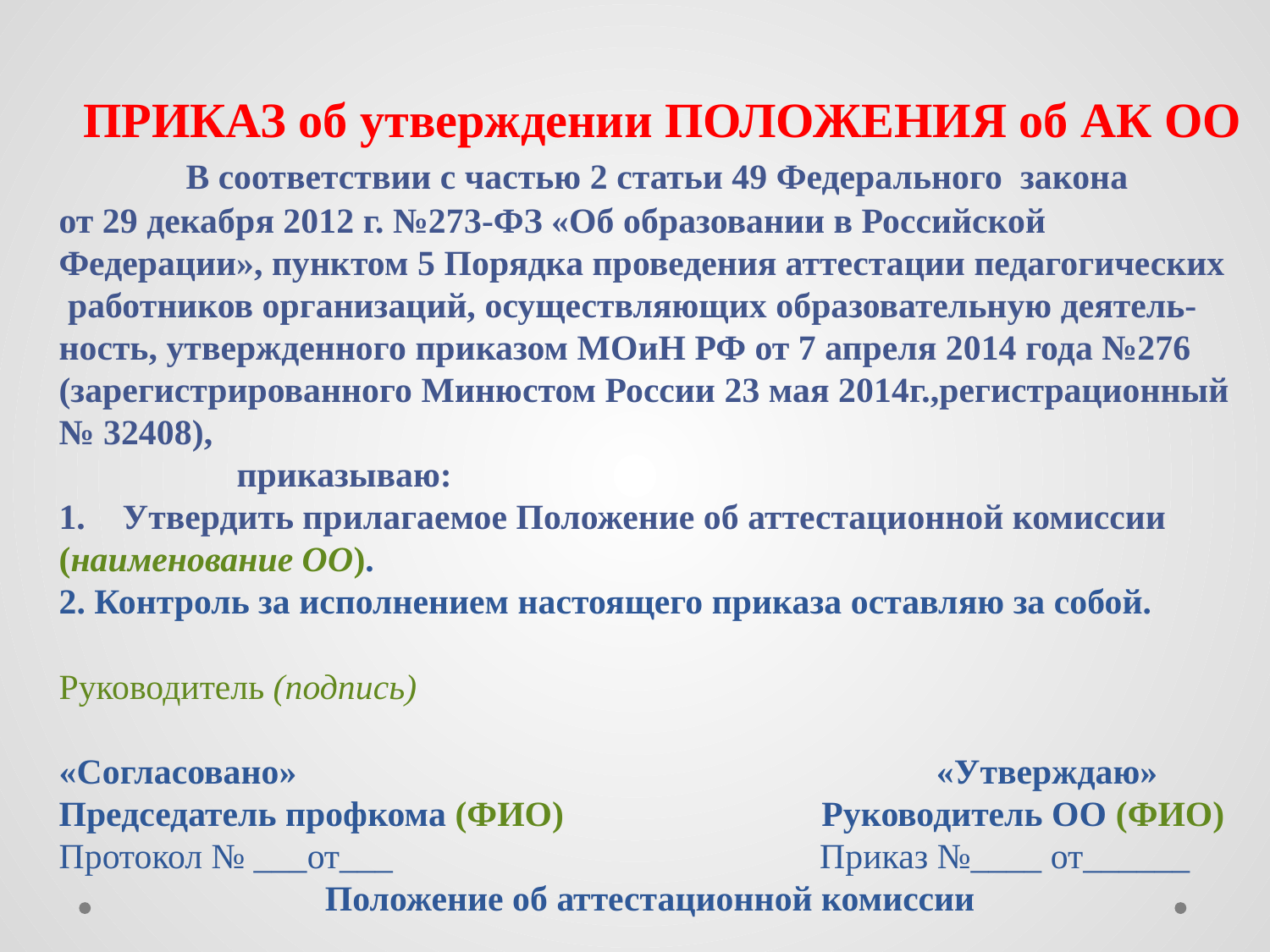

ПРИКАЗ об утверждении ПОЛОЖЕНИЯ об АК ОО
	В соответствии с частью 2 статьи 49 Федерального  закона
от 29 декабря 2012 г. №273-ФЗ «Об образовании в Российской
Федерации», пунктом 5 Порядка проведения аттестации педагогических
 работников организаций, осуществляющих образовательную деятель-
ность, утвержденного приказом МОиН РФ от 7 апреля 2014 года №276
(зарегистрированного Минюстом России 23 мая 2014г.,регистрационный
№ 32408),
                    приказываю:
Утвердить прилагаемое Положение об аттестационной комиссии
(наименование ОО).
2. Контроль за исполнением настоящего приказа оставляю за собой.

Руководитель (подпись)

«Согласовано»                                                                        «Утверждаю»
Председатель профкома (ФИО)                             Руководитель ОО (ФИО)
Протокол № ___от___                                                Приказ №____ от______
Положение об аттестационной комиссии